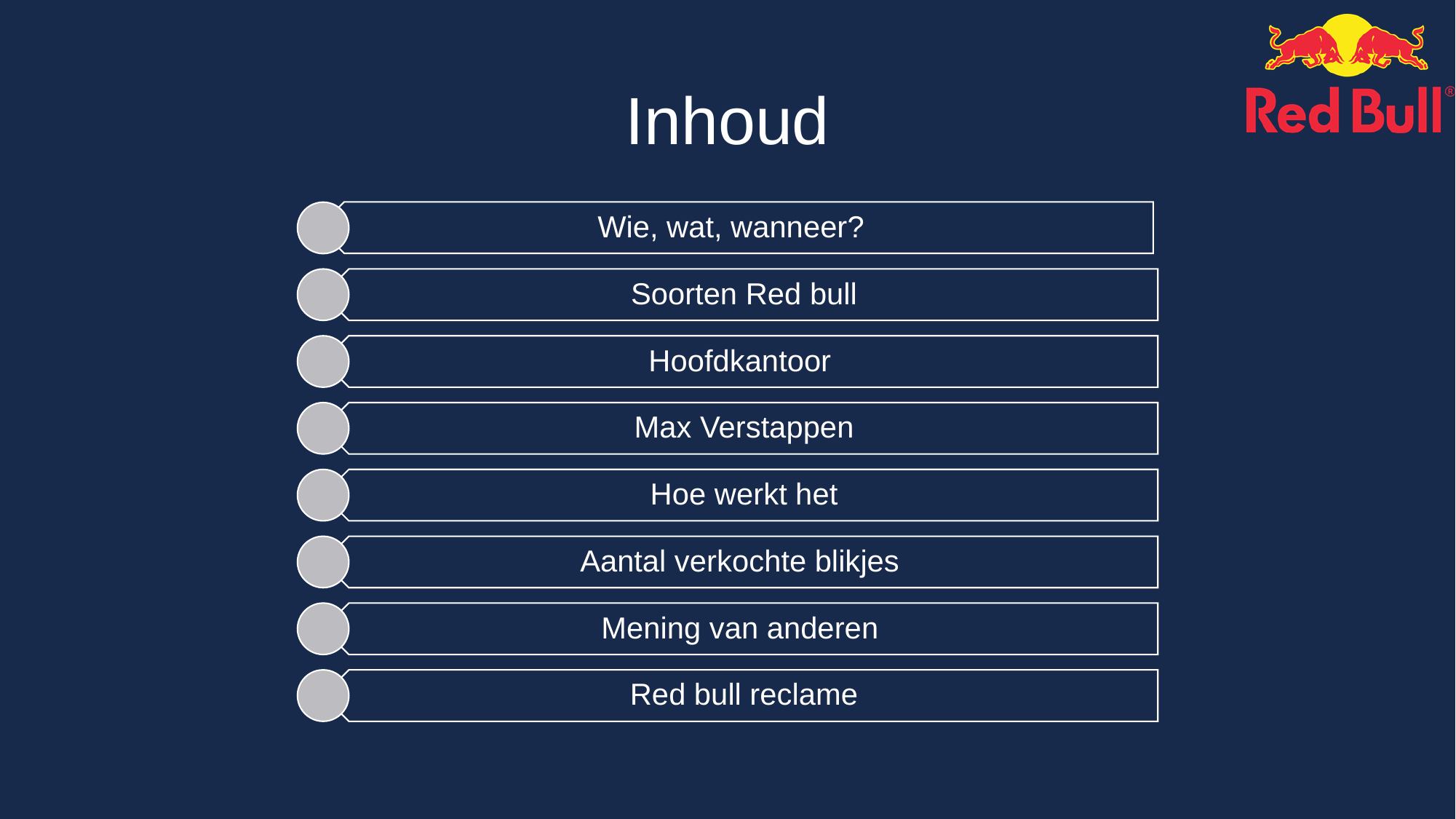

# Inhoud
Wie, wat, wanneer?
Soorten Red bull
Hoofdkantoor
Max Verstappen
Hoe werkt het
Aantal verkochte blikjes
Mening van anderen
Red bull reclame